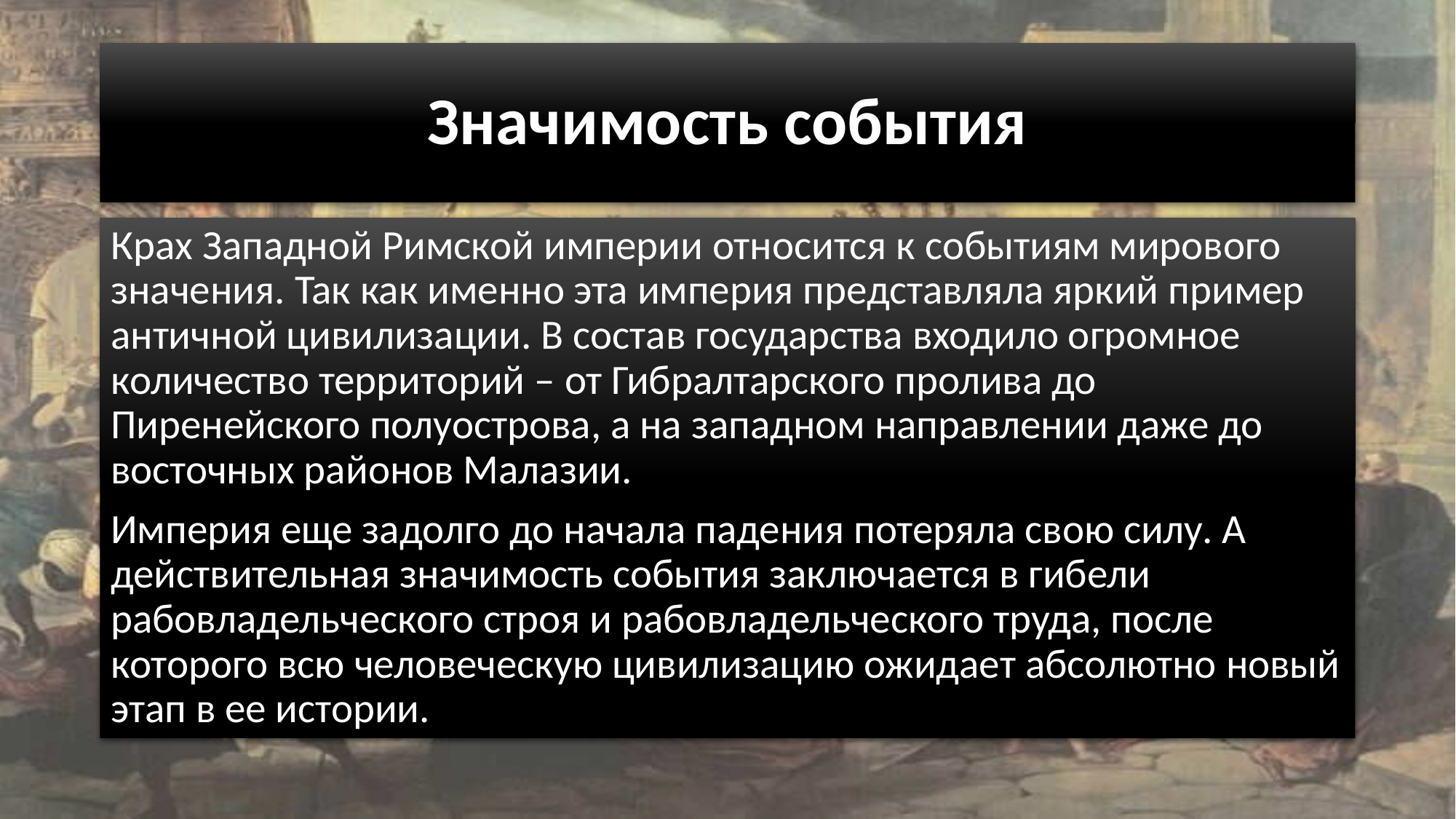

# Значимость события
Крах Западной Римской империи относится к событиям мирового значения. Так как именно эта империя представляла яркий пример античной цивилизации. В состав государства входило огромное количество территорий – от Гибралтарского пролива до Пиренейского полуострова, а на западном направлении даже до восточных районов Малазии.
Империя еще задолго до начала падения потеряла свою силу. А действительная значимость события заключается в гибели рабовладельческого строя и рабовладельческого труда, после которого всю человеческую цивилизацию ожидает абсолютно новый этап в ее истории.